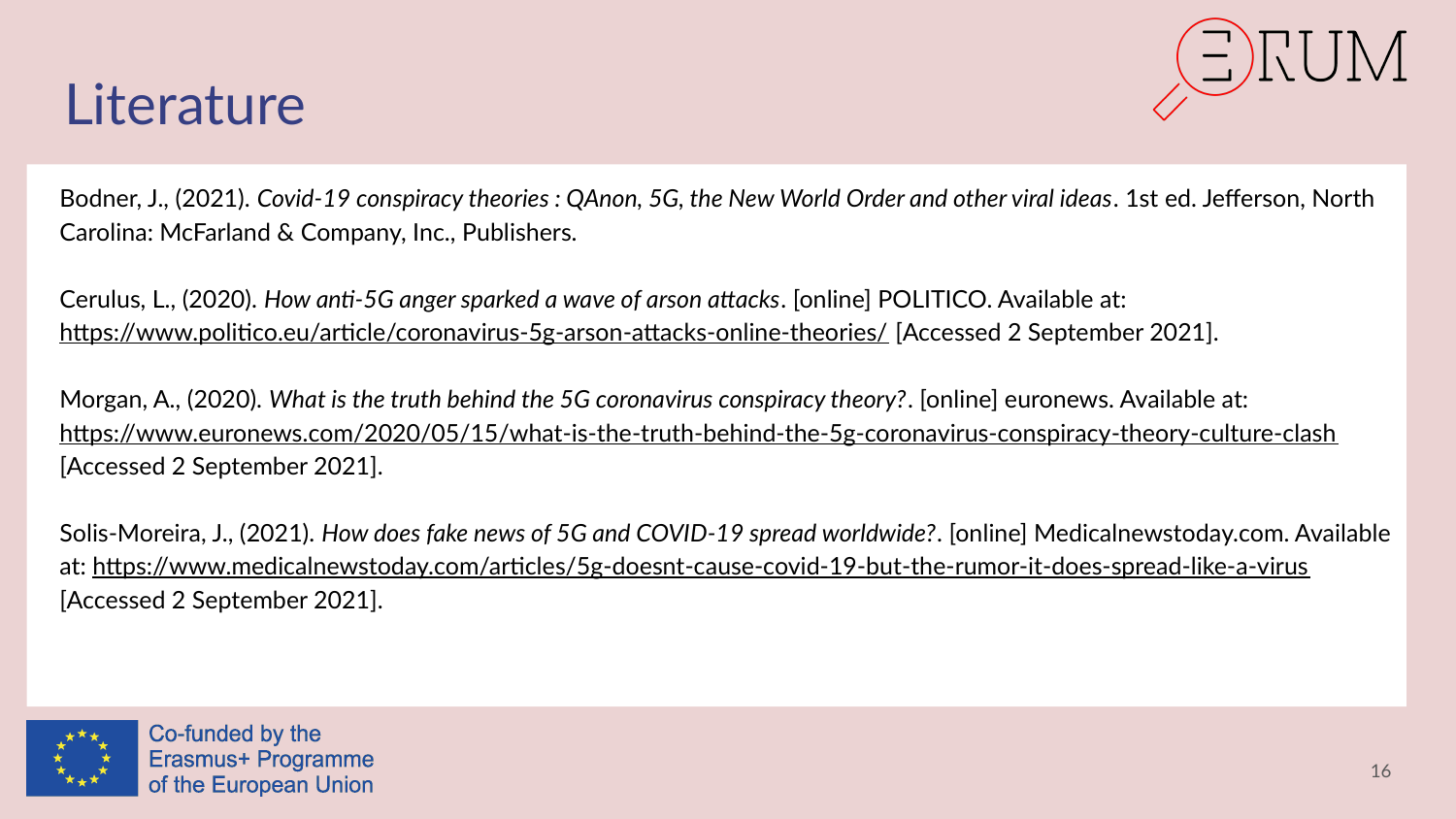

# Literature
Bodner, J., (2021). Covid-19 conspiracy theories : QAnon, 5G, the New World Order and other viral ideas. 1st ed. Jefferson, North Carolina: McFarland & Company, Inc., Publishers.
Cerulus, L., (2020). How anti-5G anger sparked a wave of arson attacks. [online] POLITICO. Available at: https://www.politico.eu/article/coronavirus-5g-arson-attacks-online-theories/ [Accessed 2 September 2021].
Morgan, A., (2020). What is the truth behind the 5G coronavirus conspiracy theory?. [online] euronews. Available at: https://www.euronews.com/2020/05/15/what-is-the-truth-behind-the-5g-coronavirus-conspiracy-theory-culture-clash [Accessed 2 September 2021].
Solis-Moreira, J., (2021). How does fake news of 5G and COVID-19 spread worldwide?. [online] Medicalnewstoday.com. Available at: https://www.medicalnewstoday.com/articles/5g-doesnt-cause-covid-19-but-the-rumor-it-does-spread-like-a-virus [Accessed 2 September 2021].
16